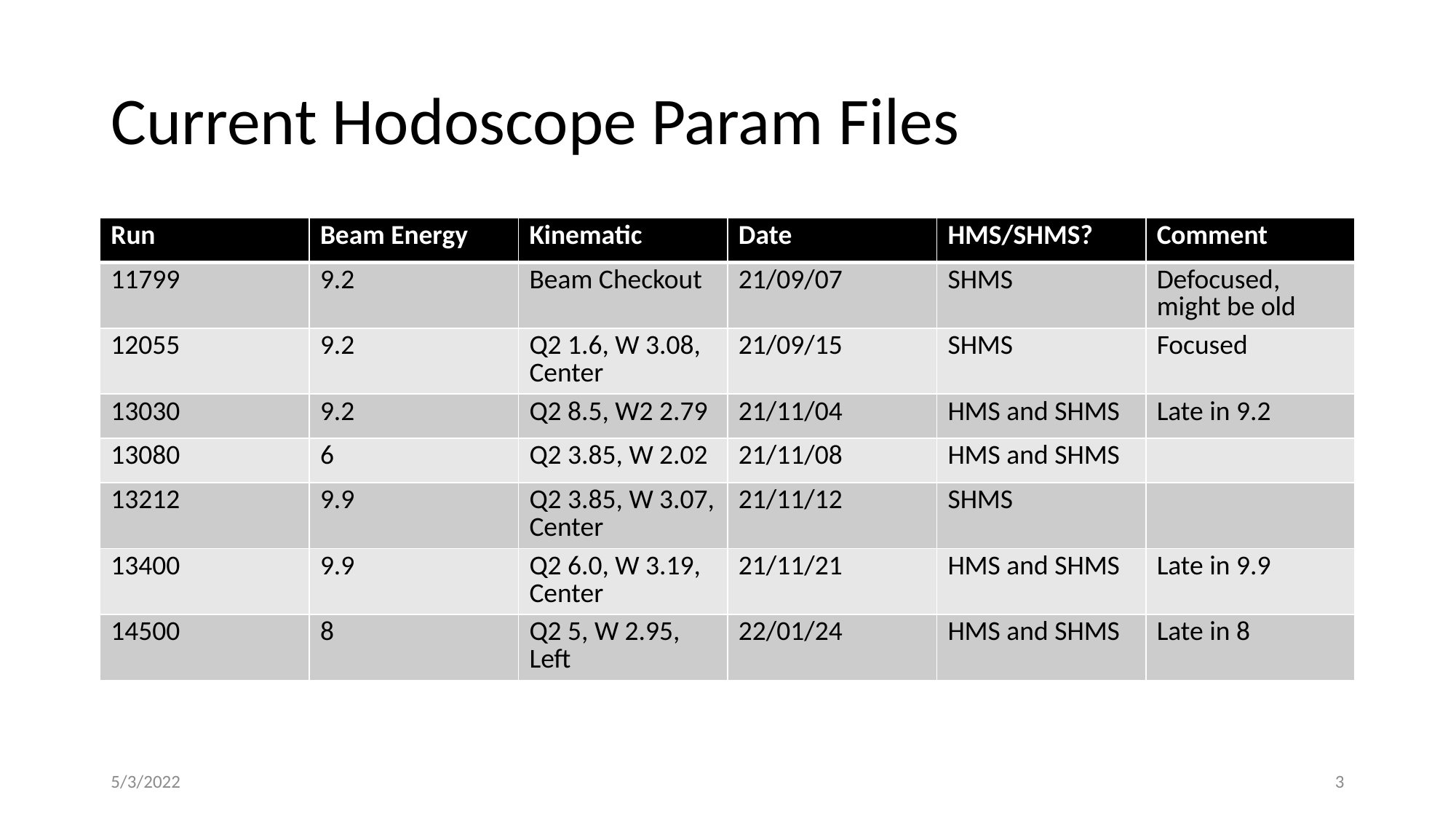

# Current Hodoscope Param Files
| Run | Beam Energy | Kinematic | Date | HMS/SHMS? | Comment |
| --- | --- | --- | --- | --- | --- |
| 11799 | 9.2 | Beam Checkout | 21/09/07 | SHMS | Defocused, might be old |
| 12055 | 9.2 | Q2 1.6, W 3.08, Center | 21/09/15 | SHMS | Focused |
| 13030 | 9.2 | Q2 8.5, W2 2.79 | 21/11/04 | HMS and SHMS | Late in 9.2 |
| 13080 | 6 | Q2 3.85, W 2.02 | 21/11/08 | HMS and SHMS |  |
| 13212 | 9.9 | Q2 3.85, W 3.07, Center | 21/11/12 | SHMS |  |
| 13400 | 9.9 | Q2 6.0, W 3.19, Center | 21/11/21 | HMS and SHMS | Late in 9.9 |
| 14500 | 8 | Q2 5, W 2.95, Left | 22/01/24 | HMS and SHMS | Late in 8 |
5/3/2022
3